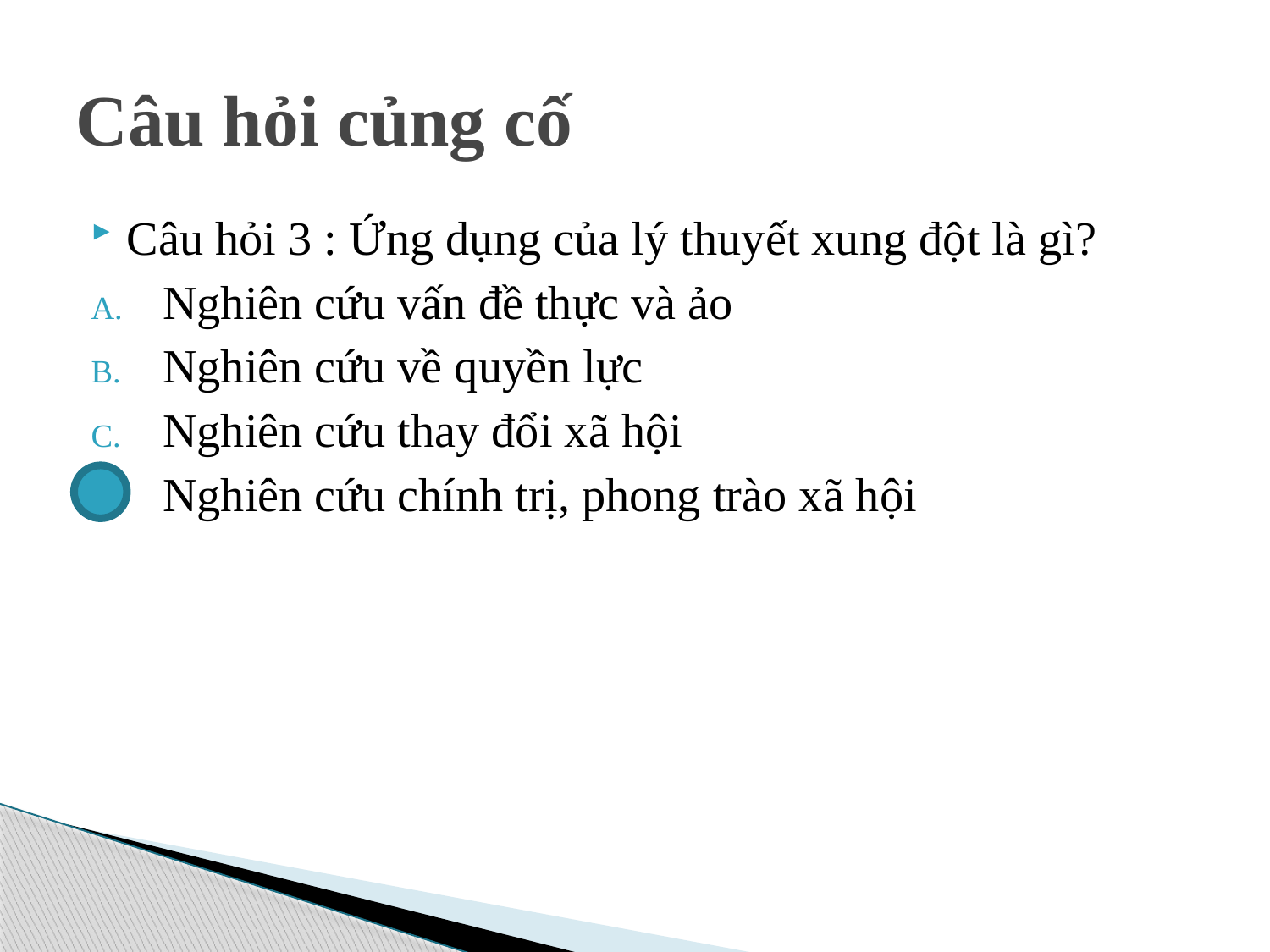

# Câu hỏi củng cố
Câu hỏi 3 : Ứng dụng của lý thuyết xung đột là gì?
Nghiên cứu vấn đề thực và ảo
Nghiên cứu về quyền lực
Nghiên cứu thay đổi xã hội
Nghiên cứu chính trị, phong trào xã hội